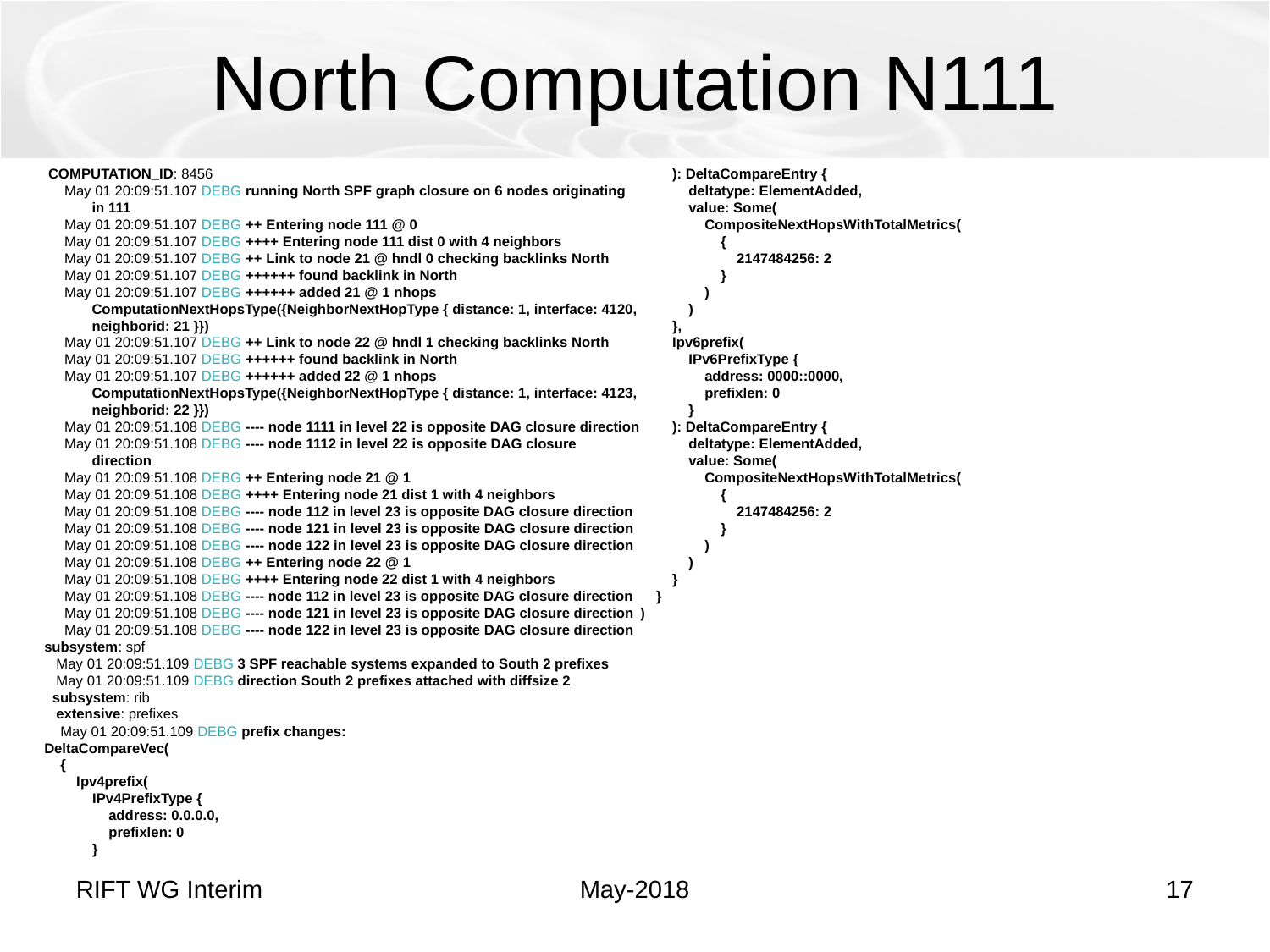

# North Computation N111
 COMPUTATION_ID: 8456
     May 01 20:09:51.107 DEBG running North SPF graph closure on 6 nodes originating in 111
     May 01 20:09:51.107 DEBG ++ Entering node 111 @ 0
     May 01 20:09:51.107 DEBG ++++ Entering node 111 dist 0 with 4 neighbors
     May 01 20:09:51.107 DEBG ++ Link to node 21 @ hndl 0 checking backlinks North
     May 01 20:09:51.107 DEBG ++++++ found backlink in North
     May 01 20:09:51.107 DEBG ++++++ added 21 @ 1 nhops ComputationNextHopsType({NeighborNextHopType { distance: 1, interface: 4120, neighborid: 21 }})
     May 01 20:09:51.107 DEBG ++ Link to node 22 @ hndl 1 checking backlinks North
     May 01 20:09:51.107 DEBG ++++++ found backlink in North
     May 01 20:09:51.107 DEBG ++++++ added 22 @ 1 nhops ComputationNextHopsType({NeighborNextHopType { distance: 1, interface: 4123, neighborid: 22 }})
     May 01 20:09:51.108 DEBG ---- node 1111 in level 22 is opposite DAG closure direction
     May 01 20:09:51.108 DEBG ---- node 1112 in level 22 is opposite DAG closure direction
     May 01 20:09:51.108 DEBG ++ Entering node 21 @ 1
     May 01 20:09:51.108 DEBG ++++ Entering node 21 dist 1 with 4 neighbors
     May 01 20:09:51.108 DEBG ---- node 112 in level 23 is opposite DAG closure direction
     May 01 20:09:51.108 DEBG ---- node 121 in level 23 is opposite DAG closure direction
     May 01 20:09:51.108 DEBG ---- node 122 in level 23 is opposite DAG closure direction
     May 01 20:09:51.108 DEBG ++ Entering node 22 @ 1
     May 01 20:09:51.108 DEBG ++++ Entering node 22 dist 1 with 4 neighbors
     May 01 20:09:51.108 DEBG ---- node 112 in level 23 is opposite DAG closure direction
     May 01 20:09:51.108 DEBG ---- node 121 in level 23 is opposite DAG closure direction
     May 01 20:09:51.108 DEBG ---- node 122 in level 23 is opposite DAG closure direction
subsystem: spf
   May 01 20:09:51.109 DEBG 3 SPF reachable systems expanded to South 2 prefixes
   May 01 20:09:51.109 DEBG direction South 2 prefixes attached with diffsize 2
  subsystem: rib
   extensive: prefixes
    May 01 20:09:51.109 DEBG prefix changes:
DeltaCompareVec(
    {
        Ipv4prefix(
            IPv4PrefixType {
                address: 0.0.0.0,
                prefixlen: 0
            }
        ): DeltaCompareEntry {
            deltatype: ElementAdded,
            value: Some(
                CompositeNextHopsWithTotalMetrics(
                    {
                        2147484256: 2
                    }
                )
            )
        },
        Ipv6prefix(
            IPv6PrefixType {
                address: 0000::0000,
                prefixlen: 0
            }
        ): DeltaCompareEntry {
            deltatype: ElementAdded,
            value: Some(
                CompositeNextHopsWithTotalMetrics(
                    {
                        2147484256: 2
                    }
                )
            )
        }
    }
)
RIFT WG Interim
May-2018
17